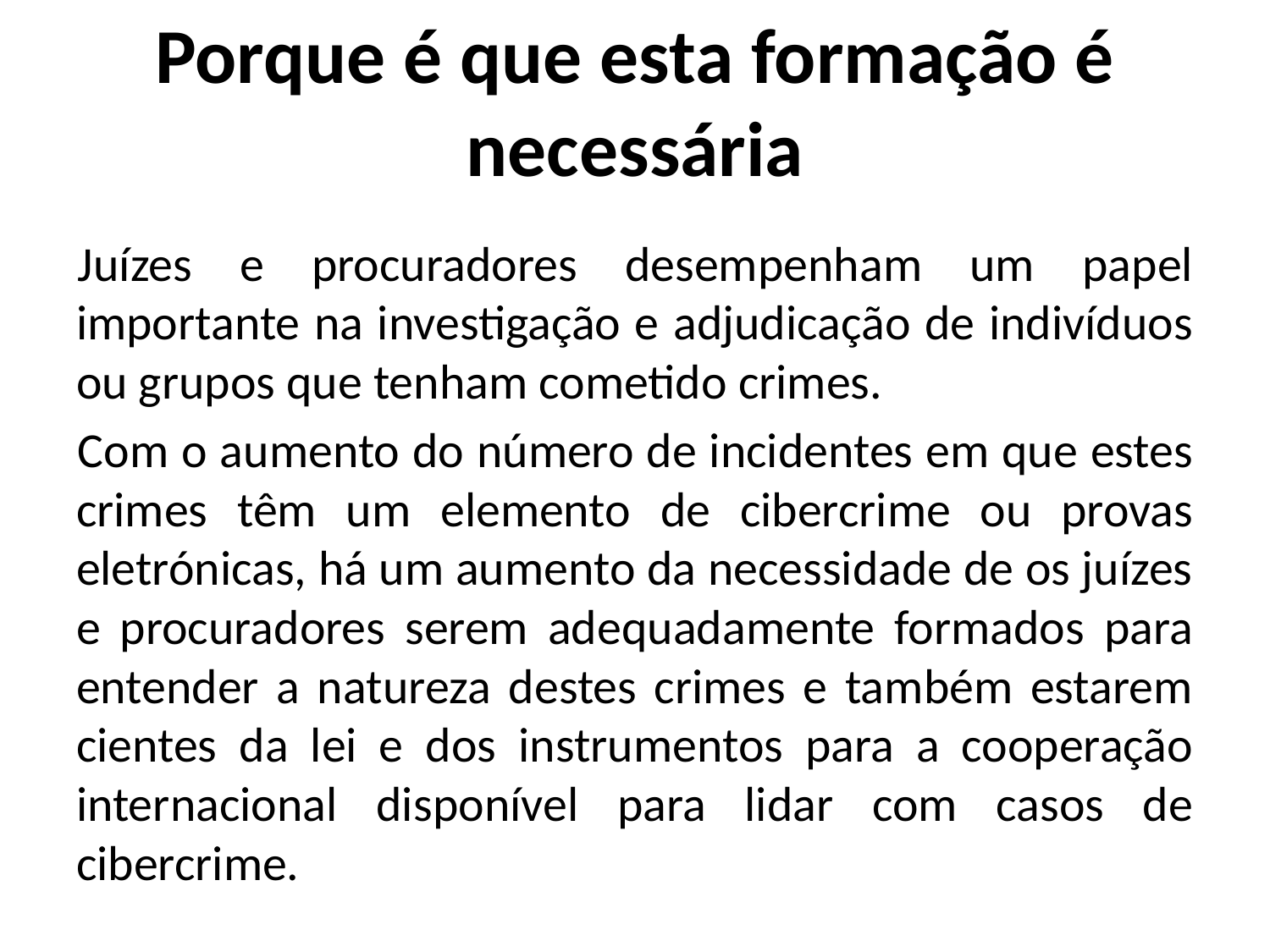

# Porque é que esta formação é necessária
Juízes e procuradores desempenham um papel importante na investigação e adjudicação de indivíduos ou grupos que tenham cometido crimes.
Com o aumento do número de incidentes em que estes crimes têm um elemento de cibercrime ou provas eletrónicas, há um aumento da necessidade de os juízes e procuradores serem adequadamente formados para entender a natureza destes crimes e também estarem cientes da lei e dos instrumentos para a cooperação internacional disponível para lidar com casos de cibercrime.